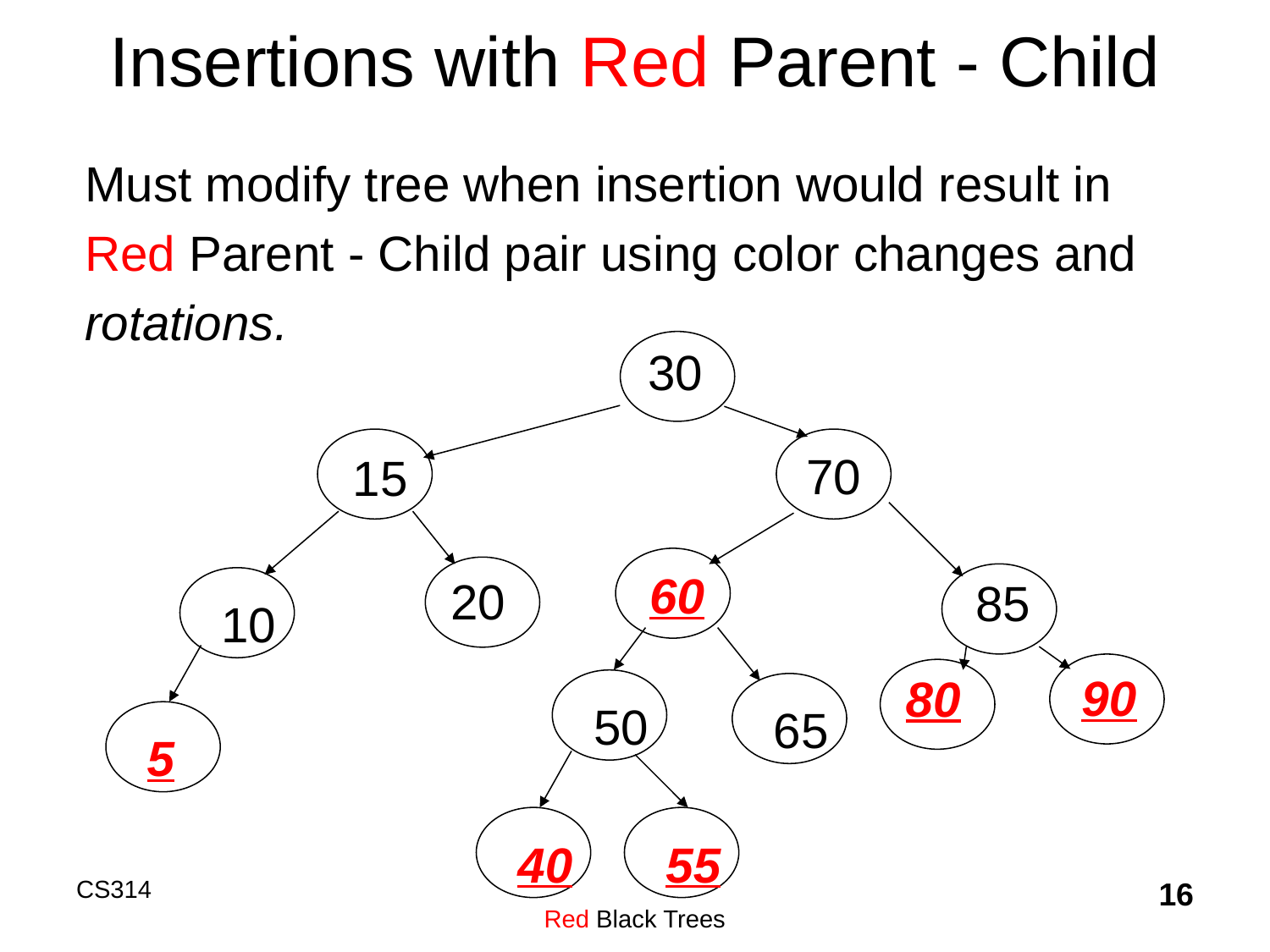

# Insertions with Red Parent - Child
Must modify tree when insertion would result in
Red Parent - Child pair using color changes and
rotations.

30

70
15

60

20
85

10

90
80

50

65

5

40

55
CS314

Red Black Trees
16